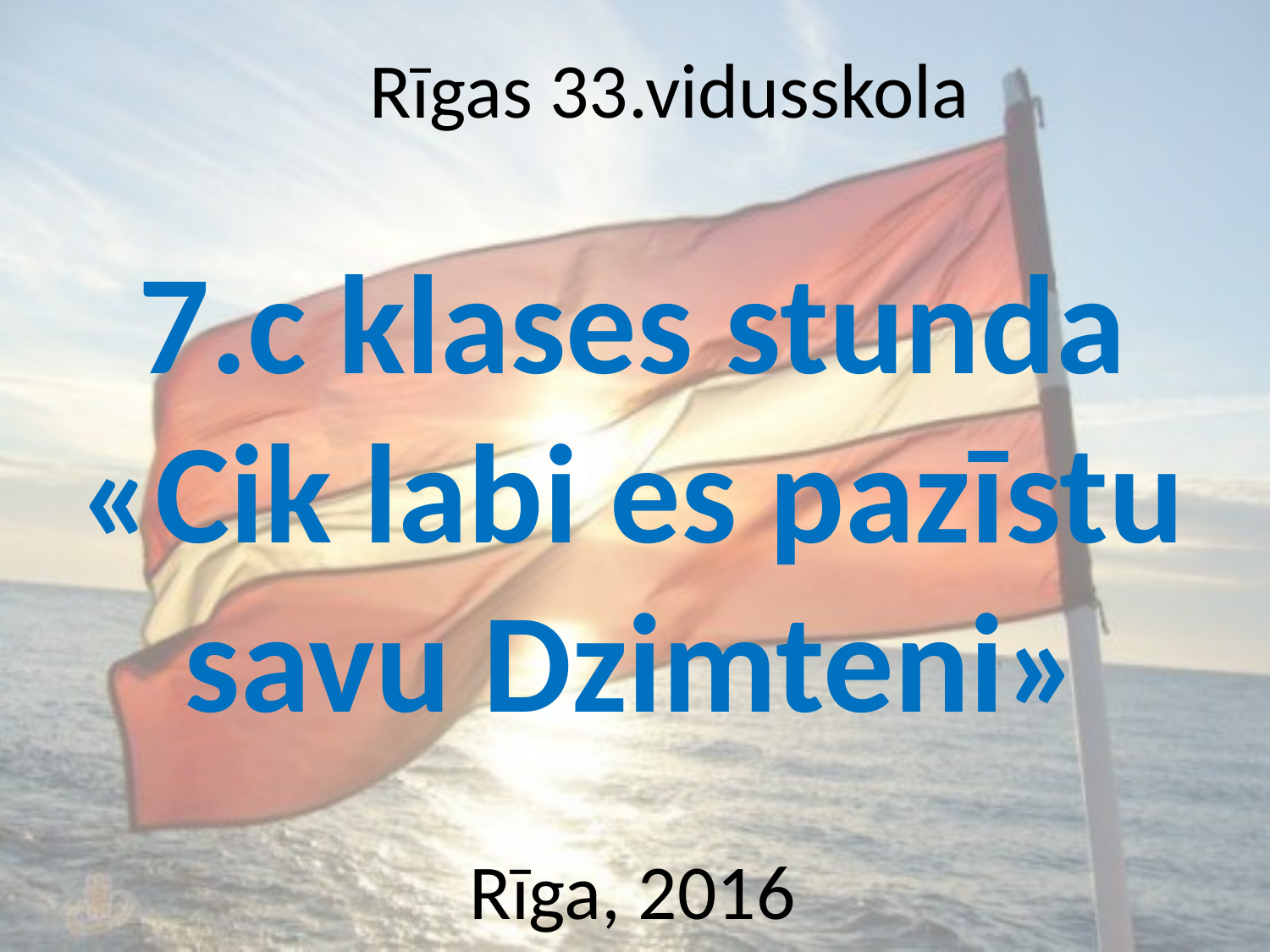

Rīgas 33.vidusskola
7.c klases stunda
«Cik labi es pazīstu savu Dzimteni»
Rīga, 2016